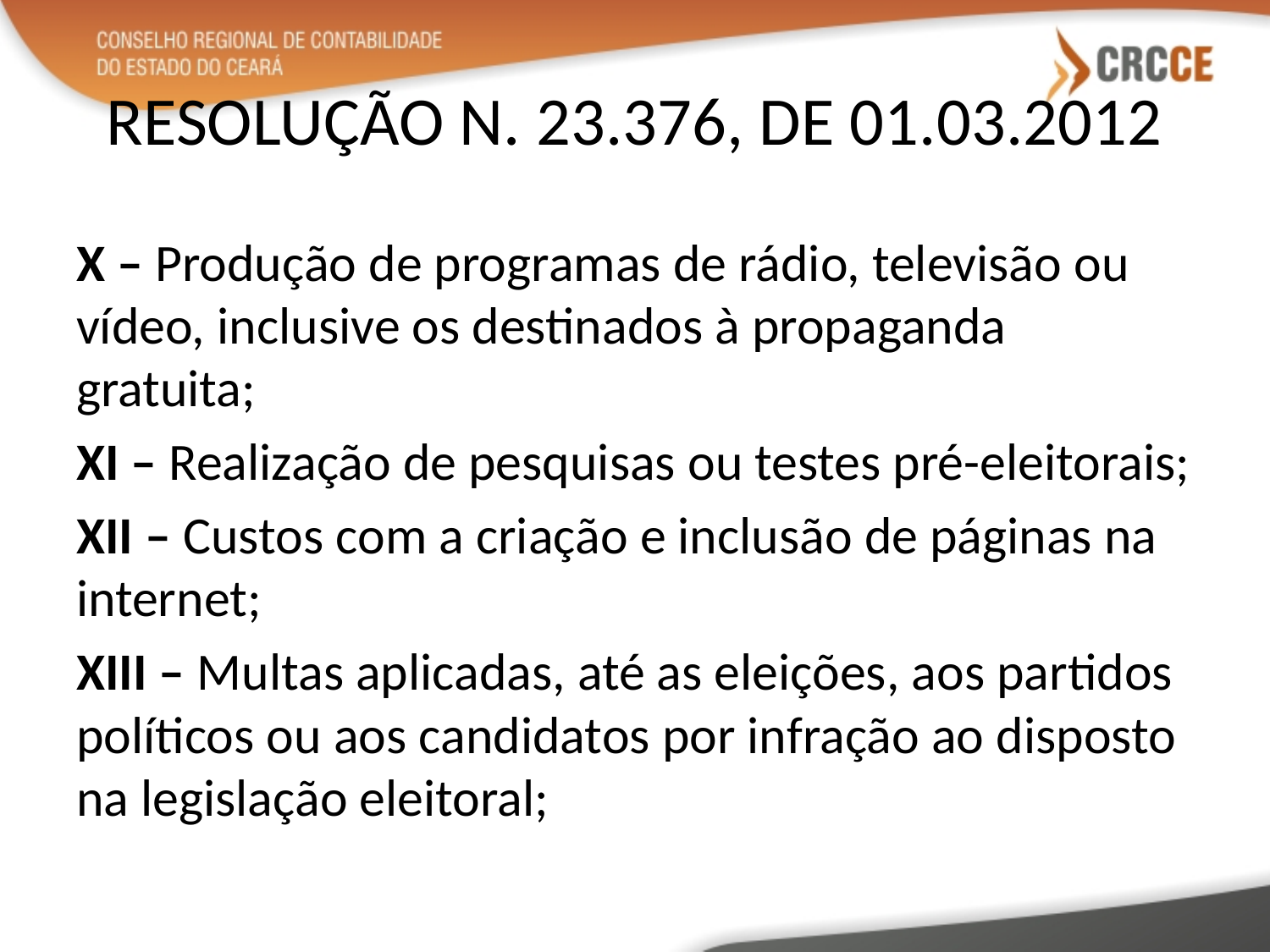

# RESOLUÇÃO N. 23.376, DE 01.03.2012
X – Produção de programas de rádio, televisão ou vídeo, inclusive os destinados à propaganda gratuita;
XI – Realização de pesquisas ou testes pré-eleitorais;
XII – Custos com a criação e inclusão de páginas na internet;
XIII – Multas aplicadas, até as eleições, aos partidos políticos ou aos candidatos por infração ao disposto na legislação eleitoral;